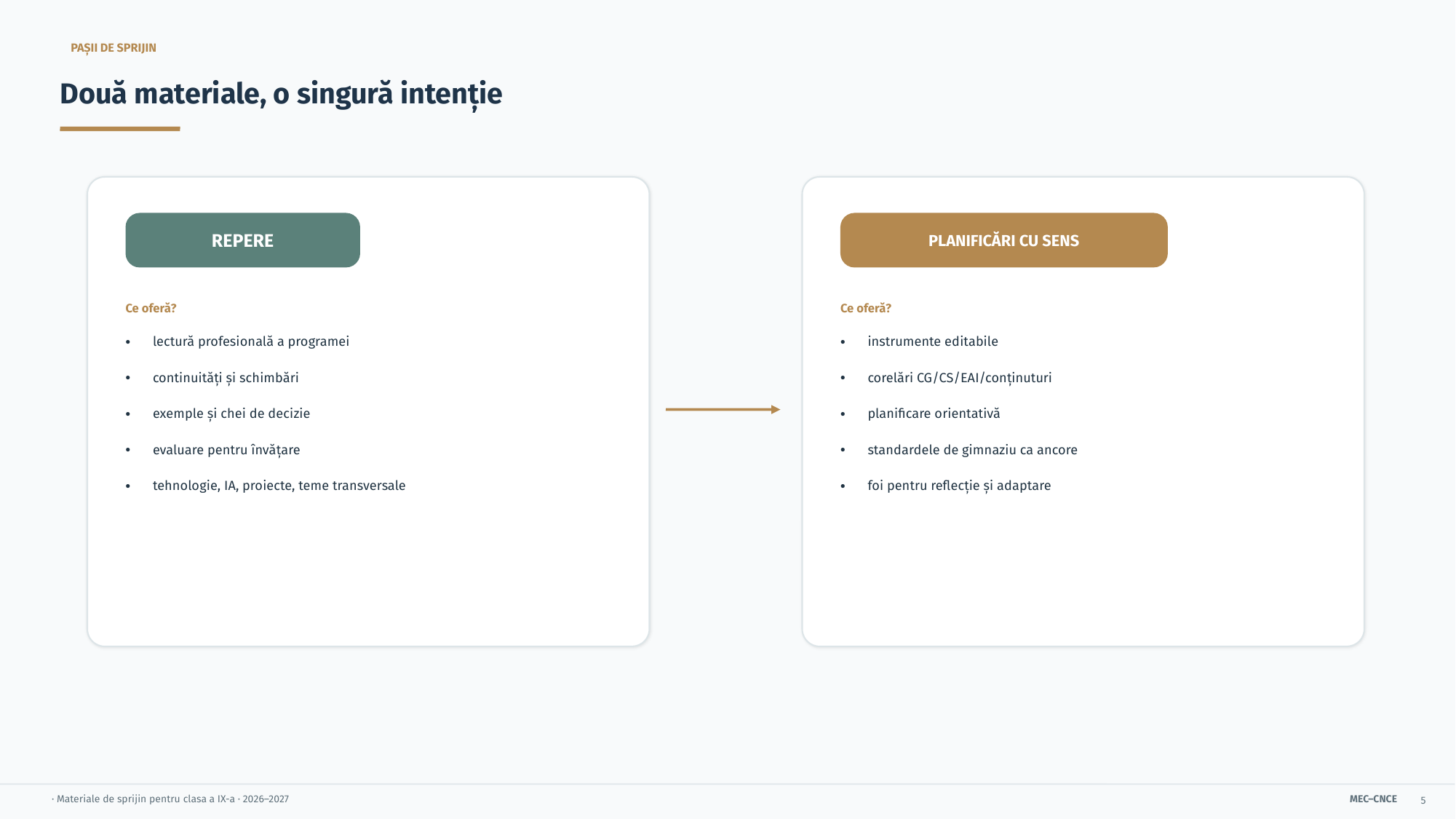

PAȘII DE SPRIJIN
Două materiale, o singură intenție

REPERE
PLANIFICĂRI CU SENS
Ce oferă?
Ce oferă?
•
lectură profesională a programei
•
instrumente editabile
•
continuități și schimbări
•
corelări CG/CS/EAI/conținuturi
•
exemple și chei de decizie
•
planificare orientativă

•
evaluare pentru învățare
•
standardele de gimnaziu ca ancore
•
tehnologie, IA, proiecte, teme transversale
•
foi pentru reflecție și adaptare
5